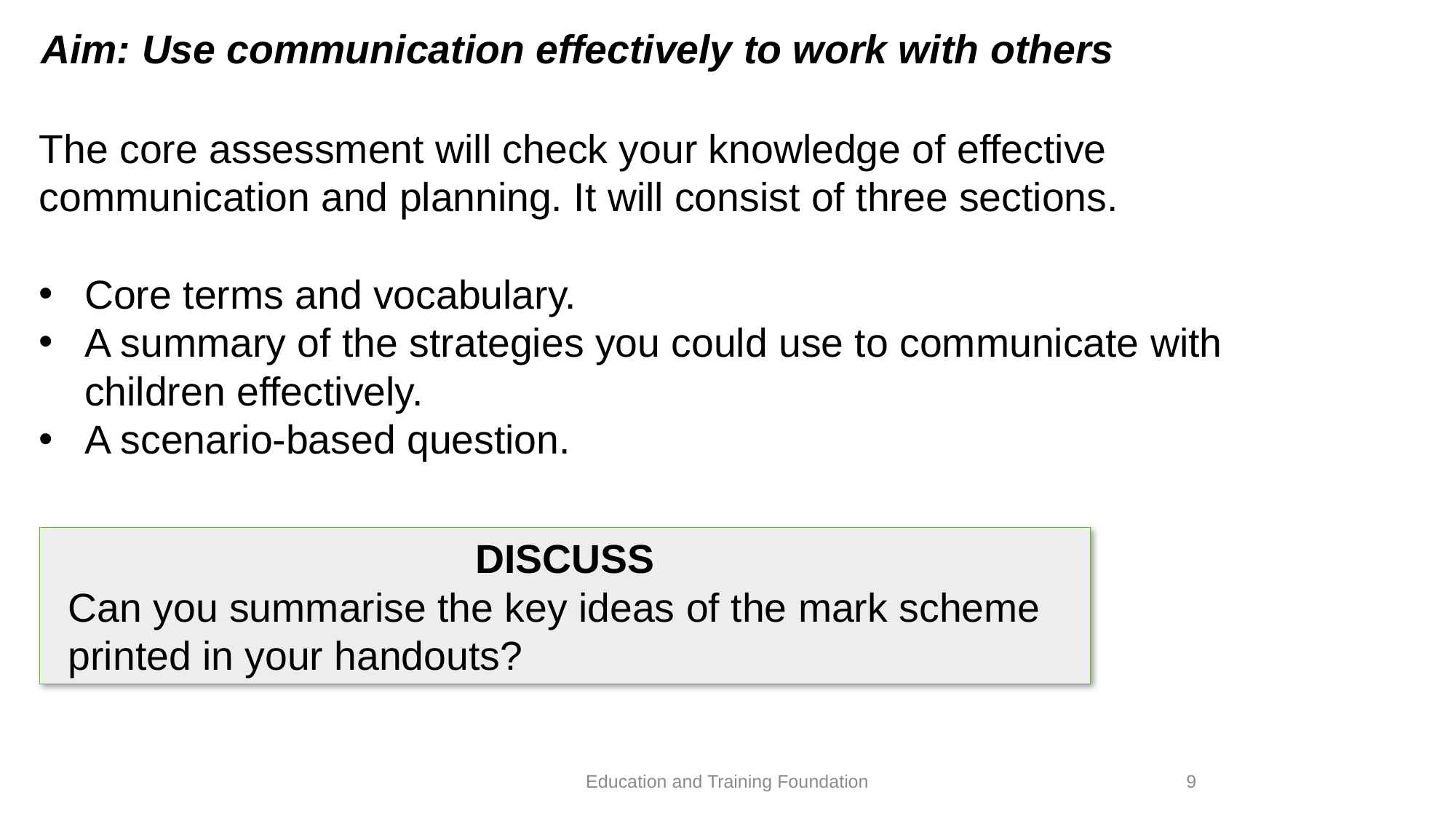

Aim: Use communication effectively to work with others
The core assessment will check your knowledge of effective communication and planning. It will consist of three sections.

Core terms and vocabulary.
A summary of the strategies you could use to communicate with children effectively.
A scenario-based question.
DISCUSS
Can you summarise the key ideas of the mark scheme printed in your handouts?
Education and Training Foundation
9